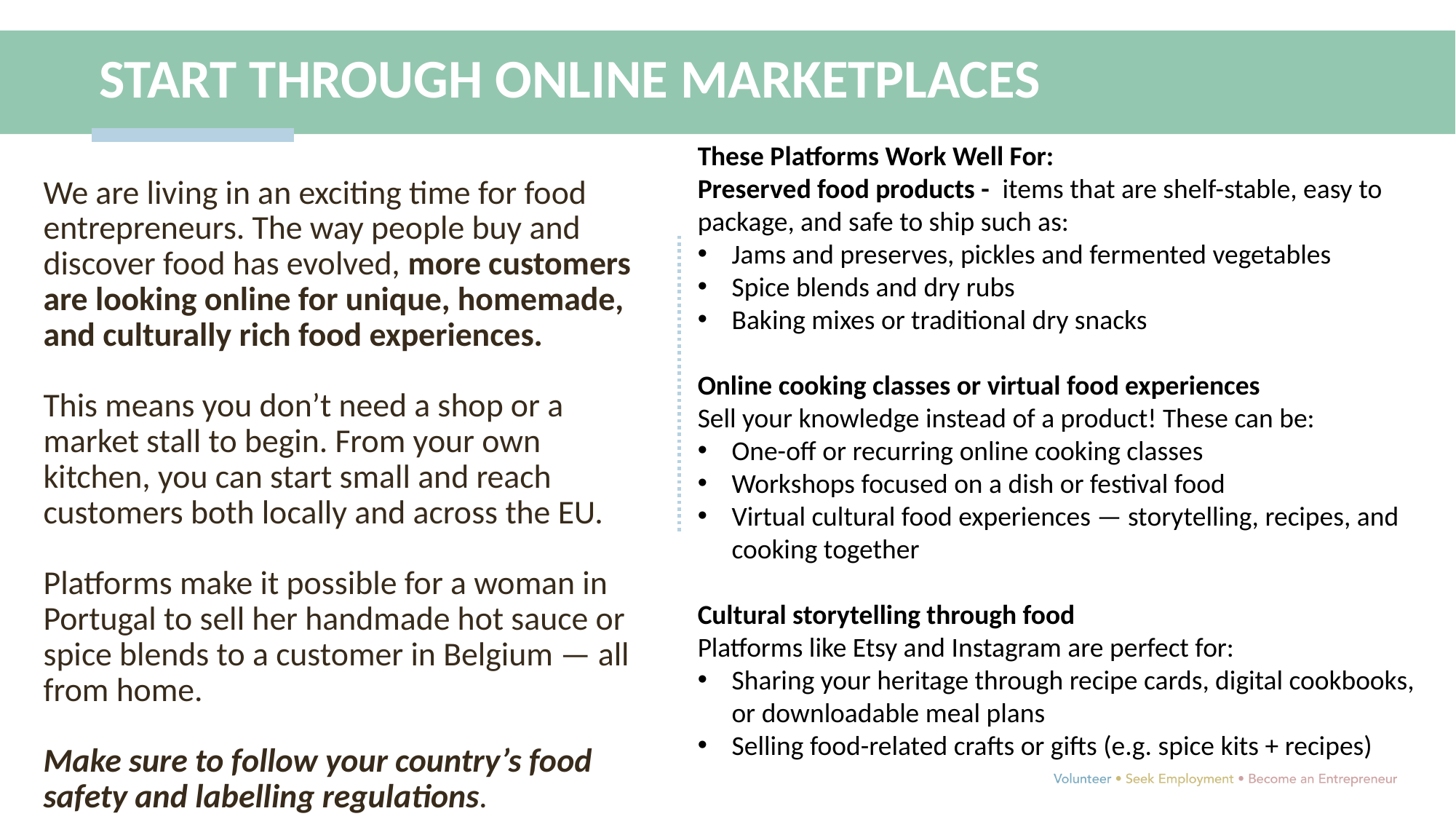

START THROUGH ONLINE MARKETPLACES
These Platforms Work Well For:
Preserved food products -  items that are shelf-stable, easy to package, and safe to ship such as:
Jams and preserves, pickles and fermented vegetables
Spice blends and dry rubs
Baking mixes or traditional dry snacks

Online cooking classes or virtual food experiences
Sell your knowledge instead of a product! These can be:
One-off or recurring online cooking classes
Workshops focused on a dish or festival food
Virtual cultural food experiences — storytelling, recipes, and cooking together

Cultural storytelling through food
Platforms like Etsy and Instagram are perfect for:
Sharing your heritage through recipe cards, digital cookbooks, or downloadable meal plans
Selling food-related crafts or gifts (e.g. spice kits + recipes)
We are living in an exciting time for food entrepreneurs. The way people buy and discover food has evolved, more customers are looking online for unique, homemade, and culturally rich food experiences.

This means you don’t need a shop or a market stall to begin. From your own kitchen, you can start small and reach customers both locally and across the EU.

Platforms make it possible for a woman in Portugal to sell her handmade hot sauce or spice blends to a customer in Belgium — all from home.

Make sure to follow your country’s food safety and labelling regulations.